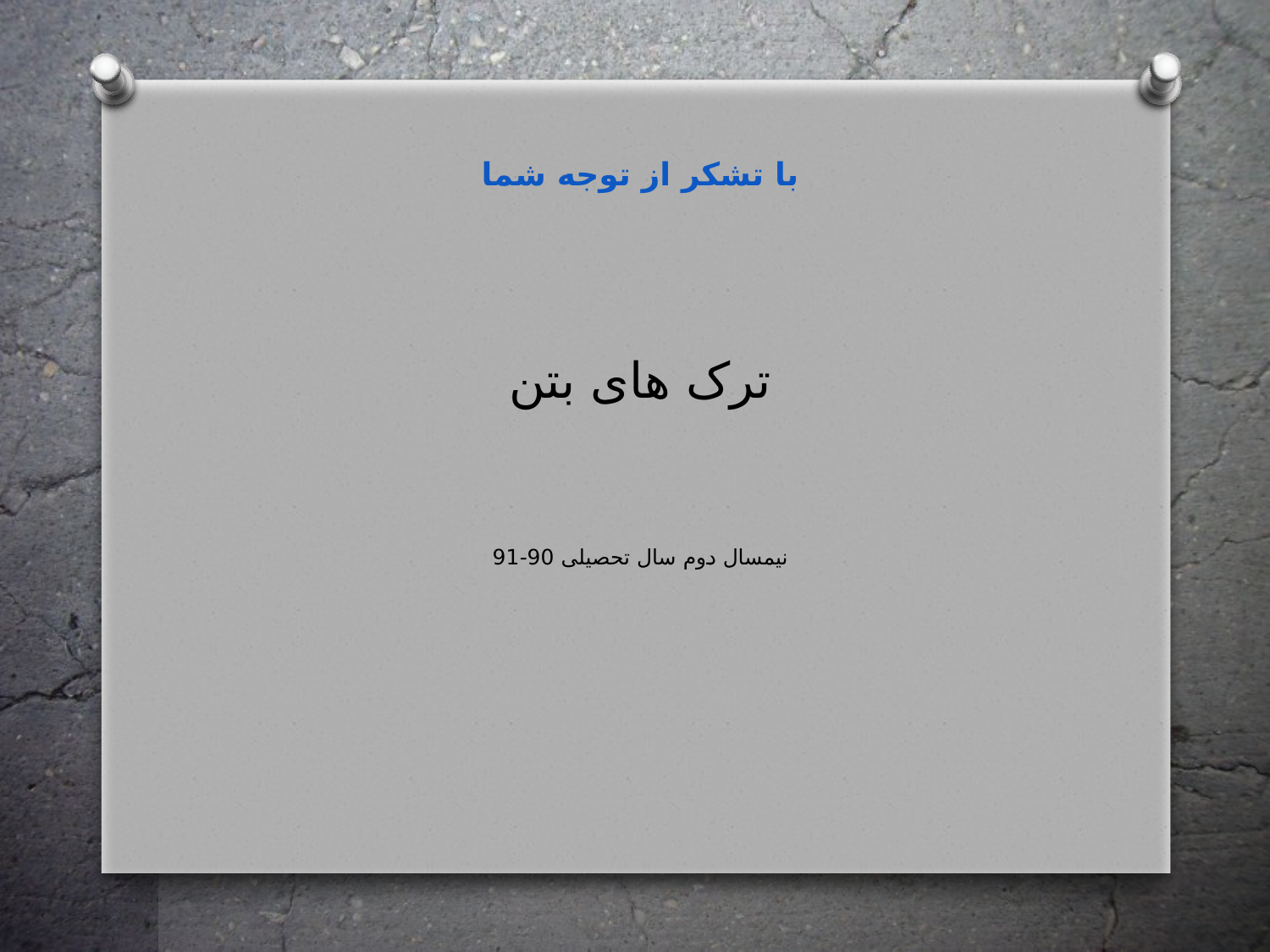

با تشکر از توجه شما

ترک های بتن

نیمسال دوم سال تحصیلی 90-91